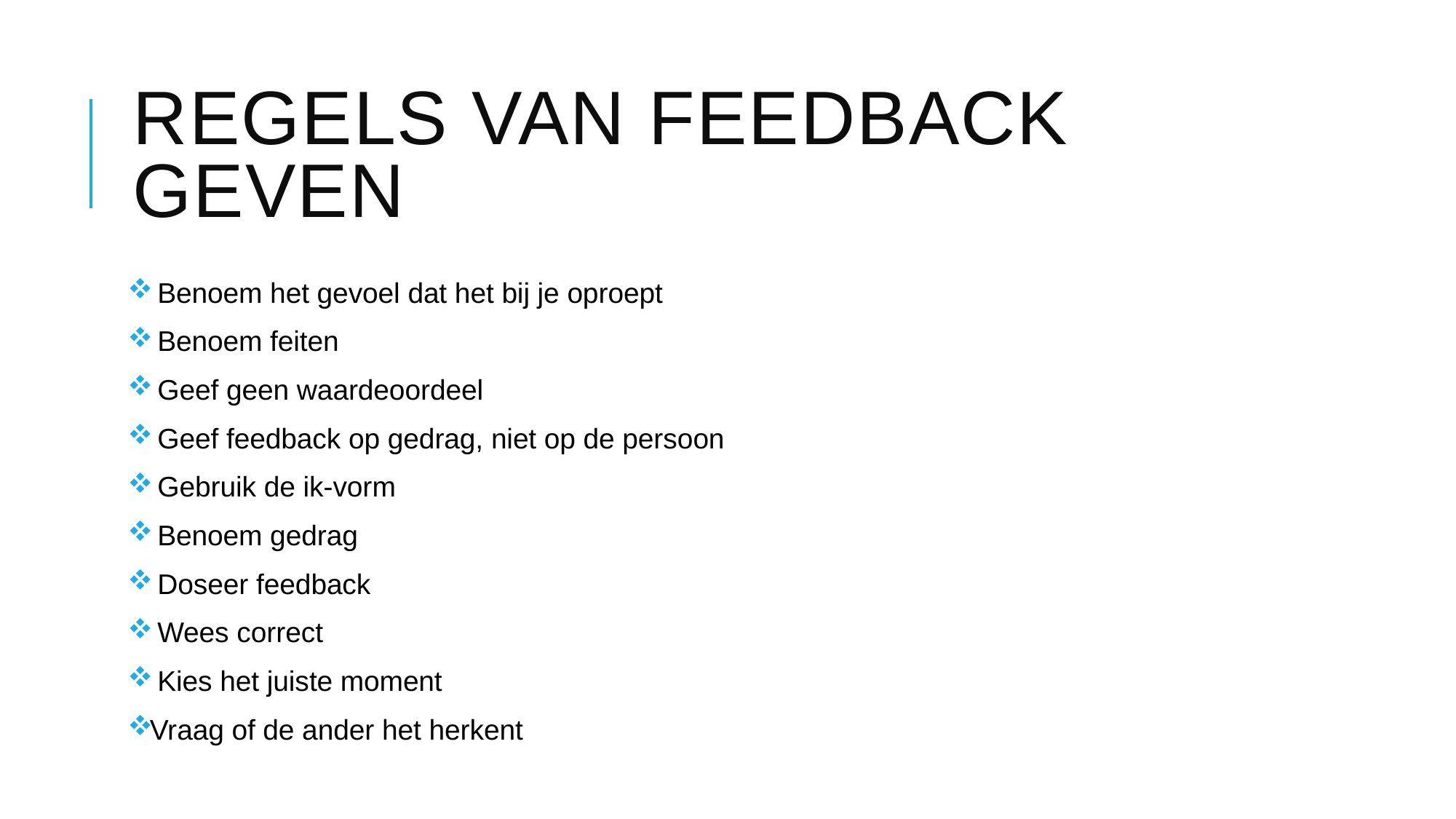

# Regels van feedback geven
 Benoem het gevoel dat het bij je oproept
 Benoem feiten
 Geef geen waardeoordeel
 Geef feedback op gedrag, niet op de persoon
 Gebruik de ik-vorm
 Benoem gedrag
 Doseer feedback
 Wees correct
 Kies het juiste moment
Vraag of de ander het herkent